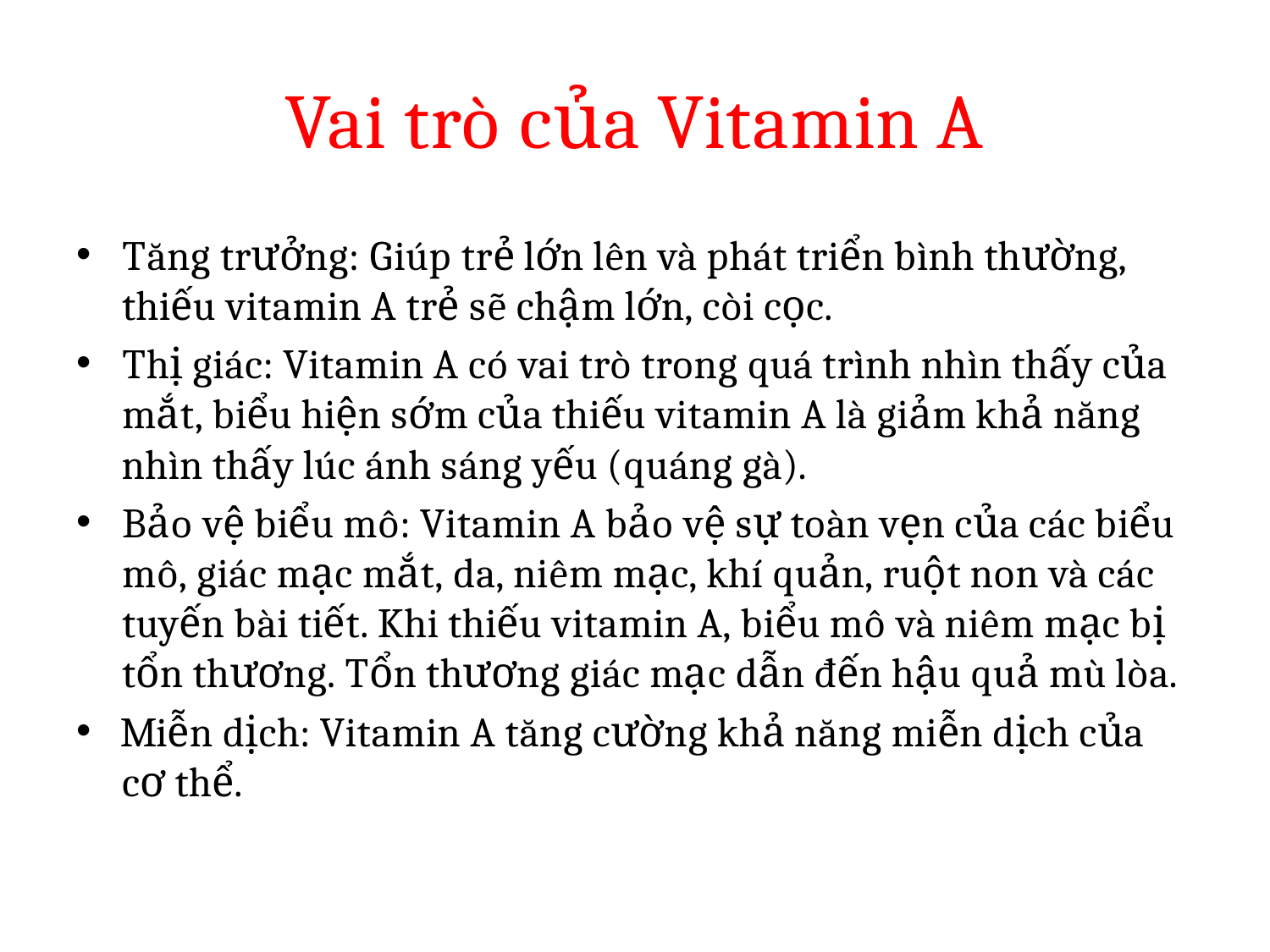

# Vai trò của Vitamin A
Tăng trưởng: Giúp trẻ lớn lên và phát triển bình thường, thiếu vitamin A trẻ sẽ chậm lớn, còi cọc.
Thị giác: Vitamin A có vai trò trong quá trình nhìn thấy của mắt, biểu hiện sớm của thiếu vitamin A là giảm khả năng nhìn thấy lúc ánh sáng yếu (quáng gà).
Bảo vệ biểu mô: Vitamin A bảo vệ sự toàn vẹn của các biểu mô, giác mạc mắt, da, niêm mạc, khí quản, ruột non và các tuyến bài tiết. Khi thiếu vitamin A, biểu mô và niêm mạc bị tổn thương. Tổn thương giác mạc dẫn đến hậu quả mù lòa.
Miễn dịch: Vitamin A tăng cường khả năng miễn dịch của cơ thể.